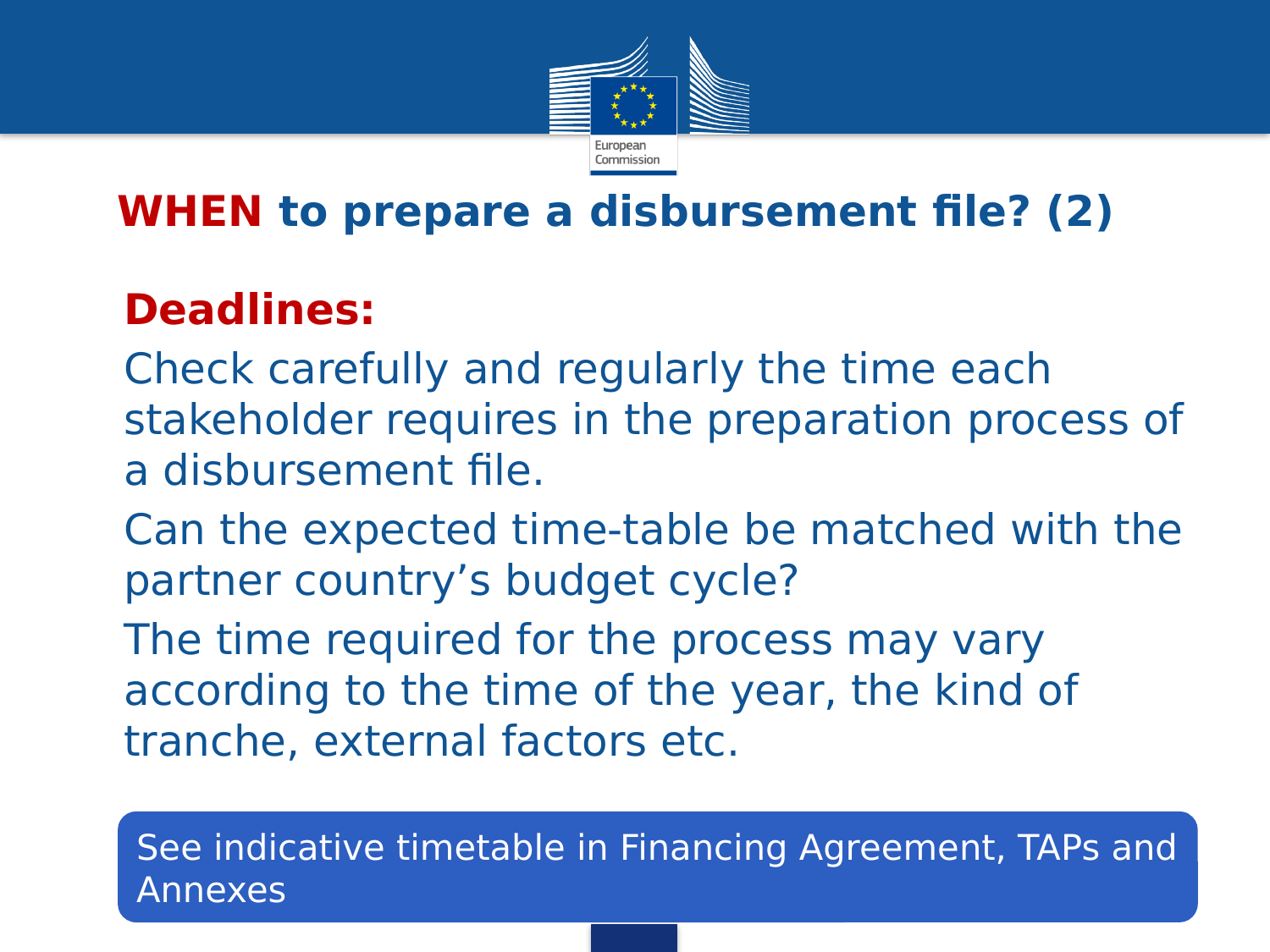

# WHEN to prepare a disbursement file? (2)
Deadlines:
Check carefully and regularly the time each stakeholder requires in the preparation process of a disbursement file.
Can the expected time-table be matched with the partner country’s budget cycle?
The time required for the process may vary according to the time of the year, the kind of tranche, external factors etc.

See indicative timetable in Financing Agreement, TAPs and Annexes
11